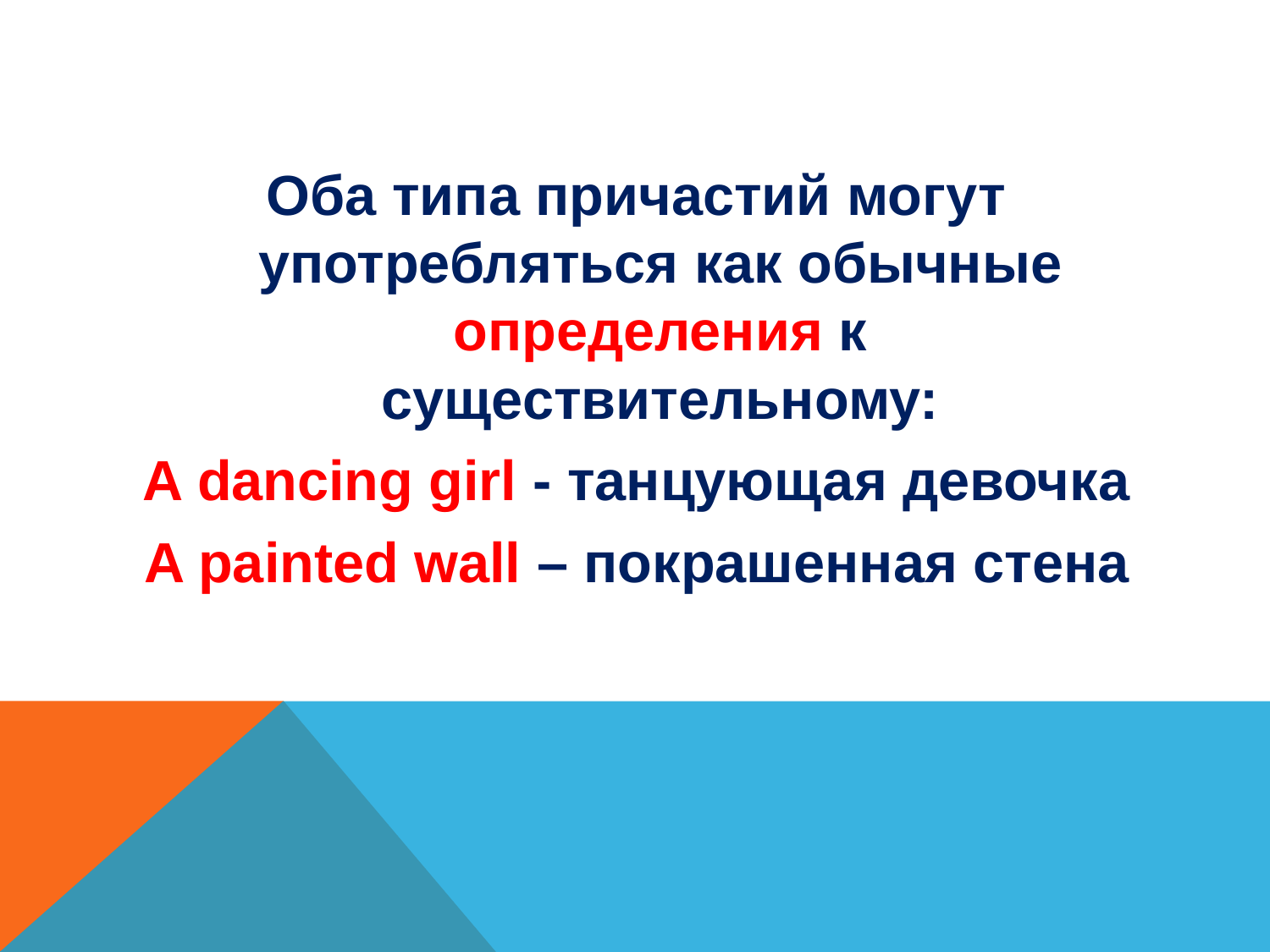

#
Оба типа причастий могут употребляться как обычные определения к существительному:
A dancing girl - танцующая девочка
A painted wall – покрашенная стена